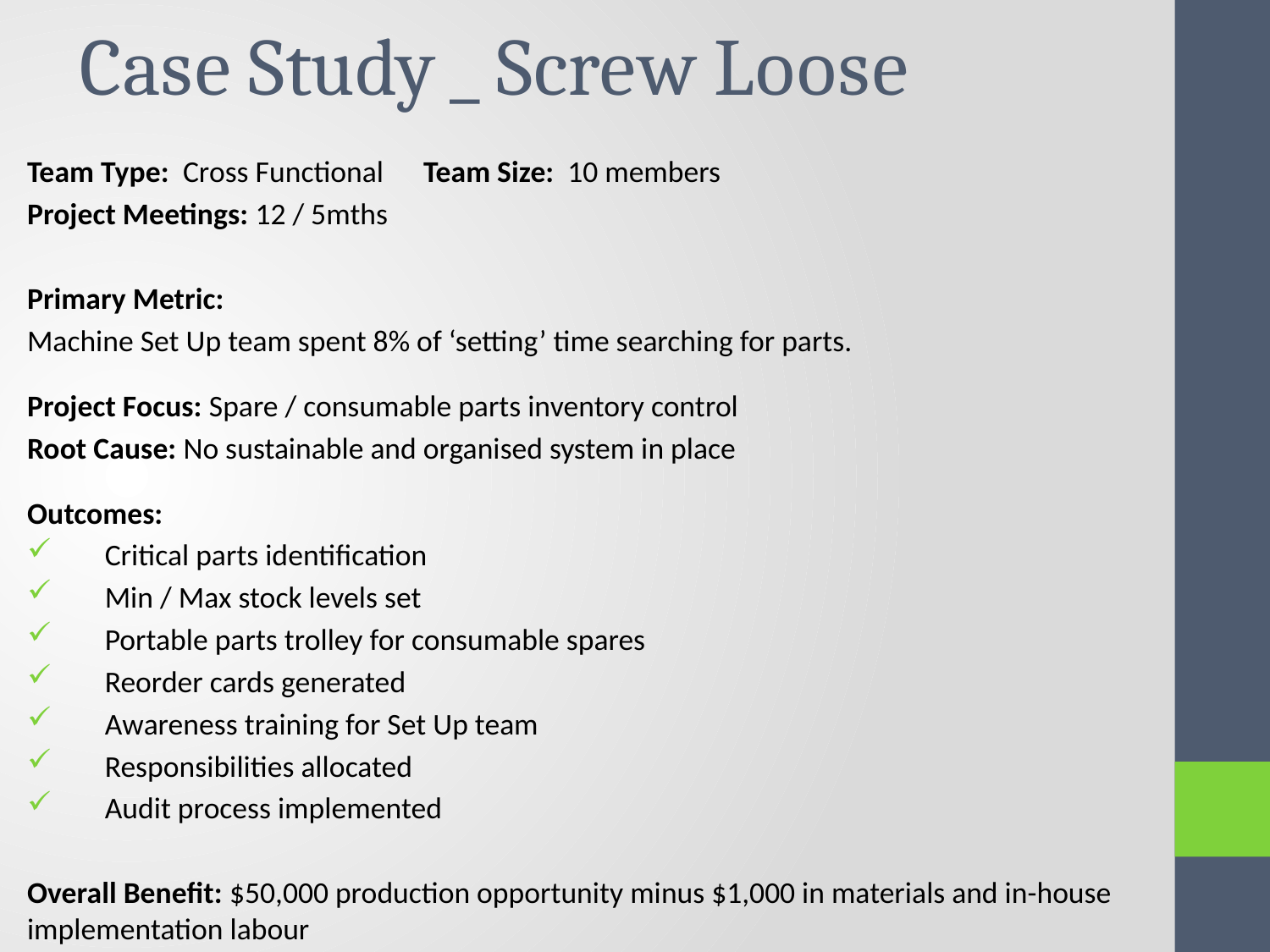

# Case Study _ Screw Loose
Team Type:  Cross Functional		Team Size:  10 members
Project Meetings: 12 / 5mths

Primary Metric:
Machine Set Up team spent 8% of ‘setting’ time searching for parts.

Project Focus: Spare / consumable parts inventory control
Root Cause: No sustainable and organised system in place

Outcomes:
Critical parts identification
Min / Max stock levels set
Portable parts trolley for consumable spares
Reorder cards generated
Awareness training for Set Up team
Responsibilities allocated
Audit process implemented

Overall Benefit: $50,000 production opportunity minus $1,000 in materials and in-house implementation labour